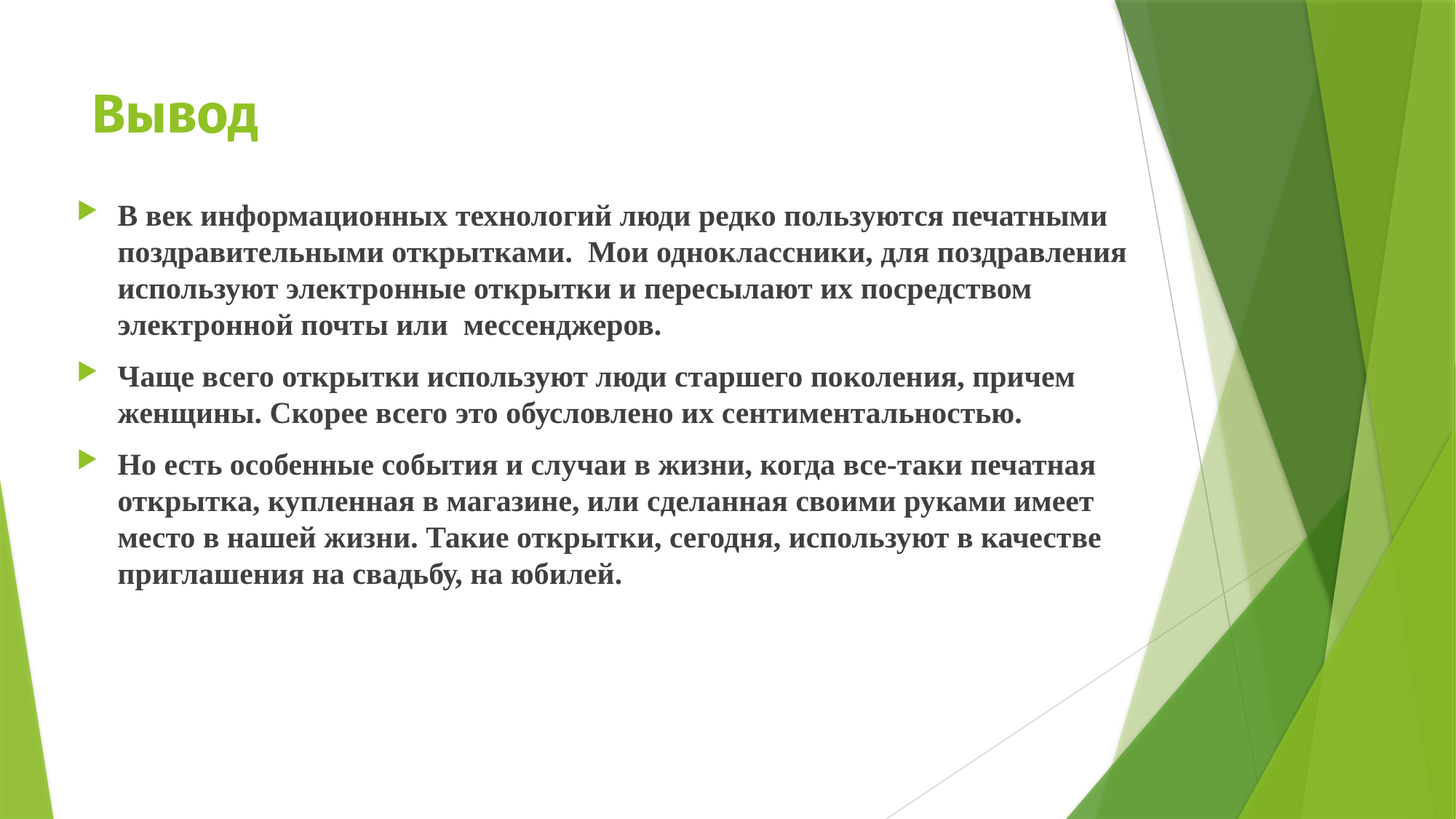

# Вывод
В век информационных технологий люди редко пользуются печатными поздравительными открытками.  Мои одноклассники, для поздравления используют электронные открытки и пересылают их посредством электронной почты или  мессенджеров.
Чаще всего открытки используют люди старшего поколения, причем женщины. Скорее всего это обусловлено их сентиментальностью.
Но есть особенные события и случаи в жизни, когда все-таки печатная открытка, купленная в магазине, или сделанная своими руками имеет место в нашей жизни. Такие открытки, сегодня, используют в качестве приглашения на свадьбу, на юбилей.